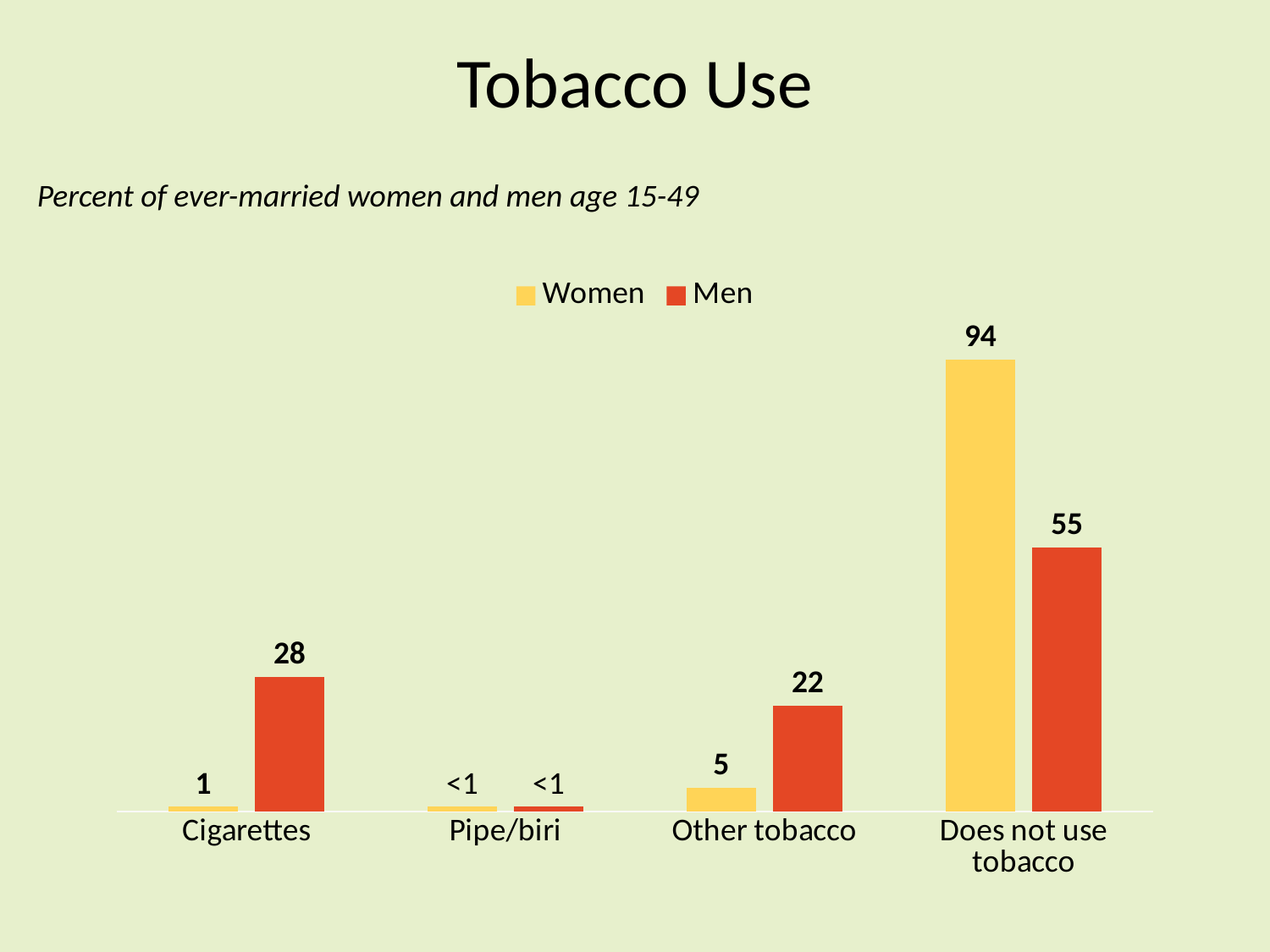

# Tobacco Use
Percent of ever-married women and men age 15-49

### Chart

| Category | Women | Men |
|---|---|---|
| Cigarettes | 1.0 | 28.0 |
| Pipe/biri | 1.0 | 1.0 |
| Other tobacco | 5.0 | 22.0 |
| Does not use tobacco | 94.0 | 55.0 |